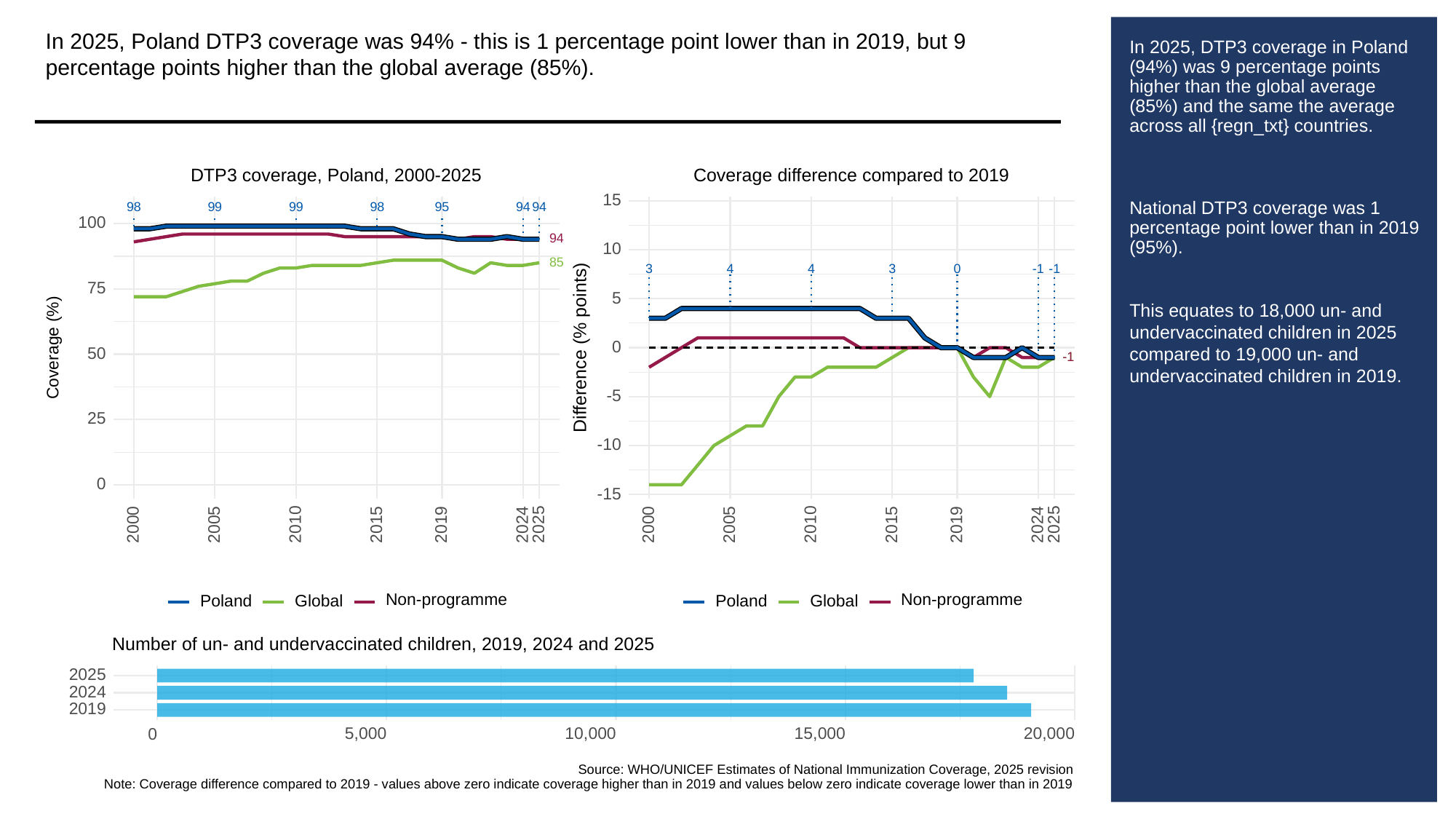

In 2025, Poland DTP3 coverage was 94% - this is 1 percentage point lower than in 2019, but 9 percentage points higher than the global average (85%).
# In 2025, DTP3 coverage in Poland (94%) was 9 percentage points higher than the global average (85%) and the same the average across all {regn_txt} countries.

National DTP3 coverage was 1 percentage point lower than in 2019 (95%).

This equates to 18,000 un- and undervaccinated children in 2025 compared to 19,000 un- and undervaccinated children in 2019.

Coverage difference compared to 2019
DTP3 coverage, Poland, 2000-2025
15

98
99
99
98
95
94
94
100

94
10

85

3
3
0
-1
-1
4
4

75

5

Difference (% points)
Coverage (%)
0

50
-1
-1

-5

25

-10

0

-15

2000
2005
2010
2015
2019
2024
2025
2000
2005
2010
2015
2019
2024
2025
Non-programme
Non-programme
Global
Global
Poland
Poland

Number of un- and undervaccinated children, 2019, 2024 and 2025

2025

2024

2019

5,000
10,000
15,000
20,000
0
Source: WHO/UNICEF Estimates of National Immunization Coverage, 2025 revision
Note: Coverage difference compared to 2019 - values above zero indicate coverage higher than in 2019 and values below zero indicate coverage lower than in 2019